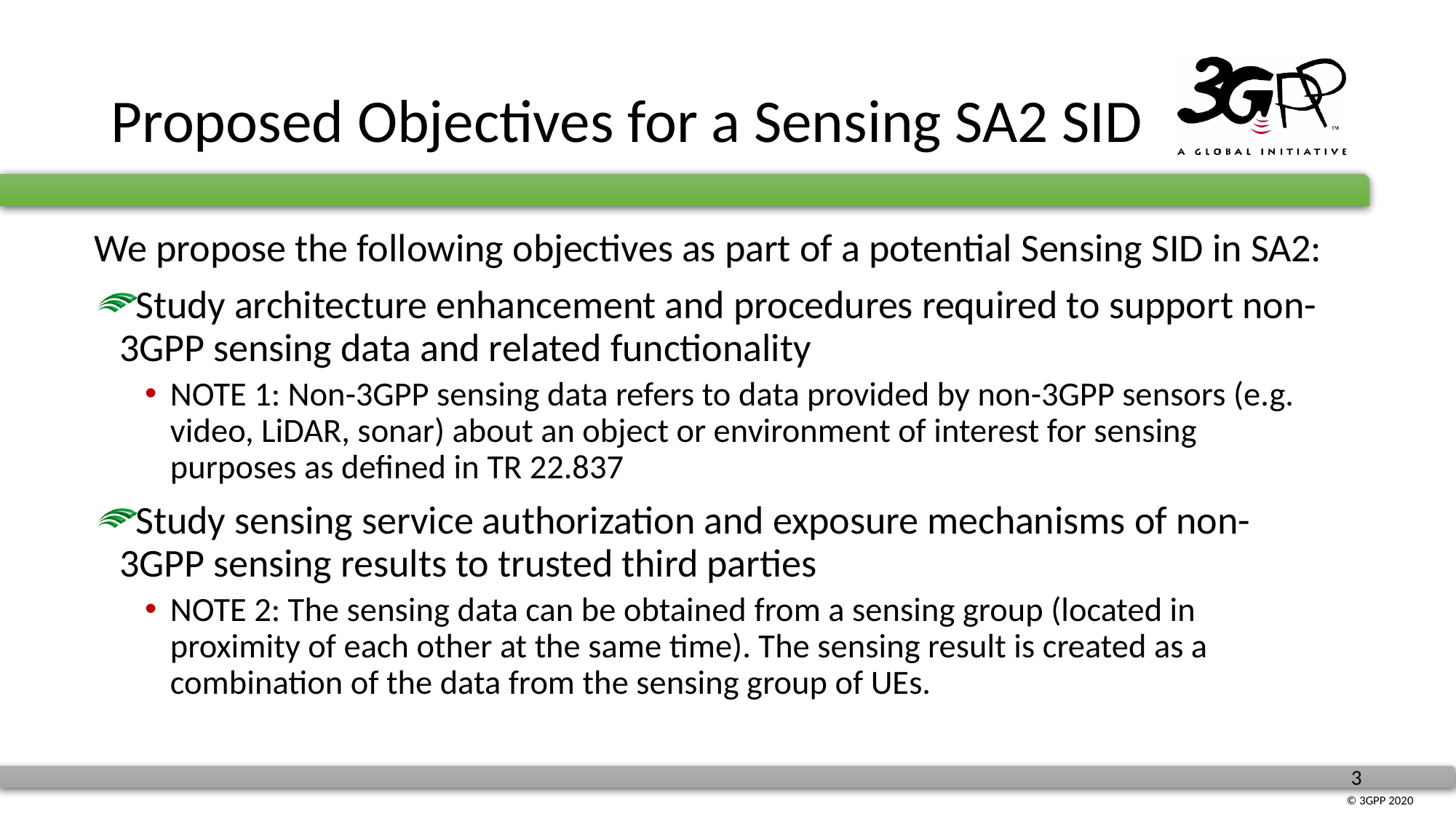

# Proposed Objectives for a Sensing SA2 SID
We propose the following objectives as part of a potential Sensing SID in SA2:
Study architecture enhancement and procedures required to support non-3GPP sensing data and related functionality
NOTE 1: Non-3GPP sensing data refers to data provided by non-3GPP sensors (e.g. video, LiDAR, sonar) about an object or environment of interest for sensing purposes as defined in TR 22.837
Study sensing service authorization and exposure mechanisms of non-3GPP sensing results to trusted third parties
NOTE 2: The sensing data can be obtained from a sensing group (located in proximity of each other at the same time). The sensing result is created as a combination of the data from the sensing group of UEs.